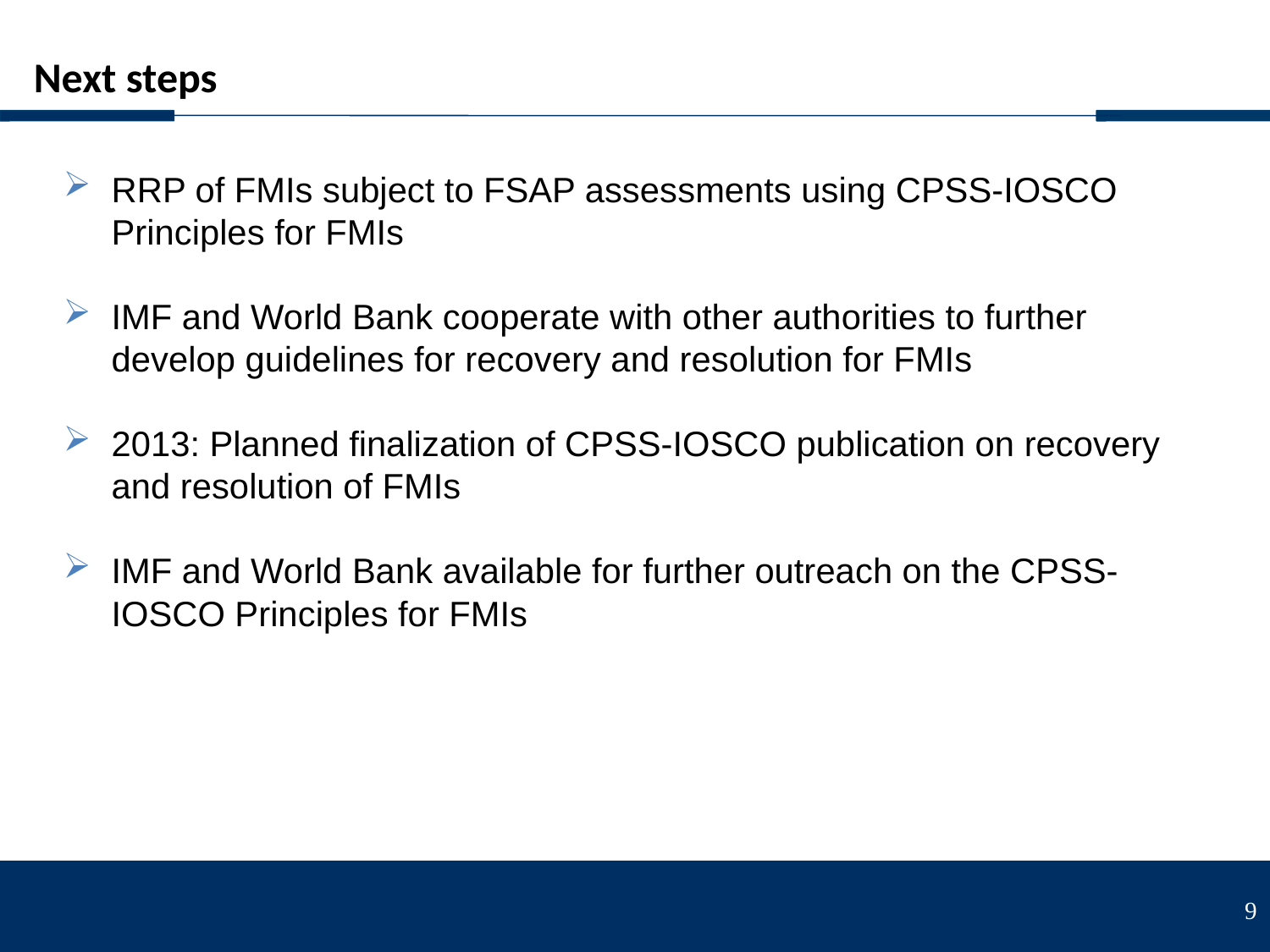

Next steps
RRP of FMIs subject to FSAP assessments using CPSS-IOSCO Principles for FMIs

IMF and World Bank cooperate with other authorities to further develop guidelines for recovery and resolution for FMIs

2013: Planned finalization of CPSS-IOSCO publication on recovery and resolution of FMIs
IMF and World Bank available for further outreach on the CPSS-IOSCO Principles for FMIs

9